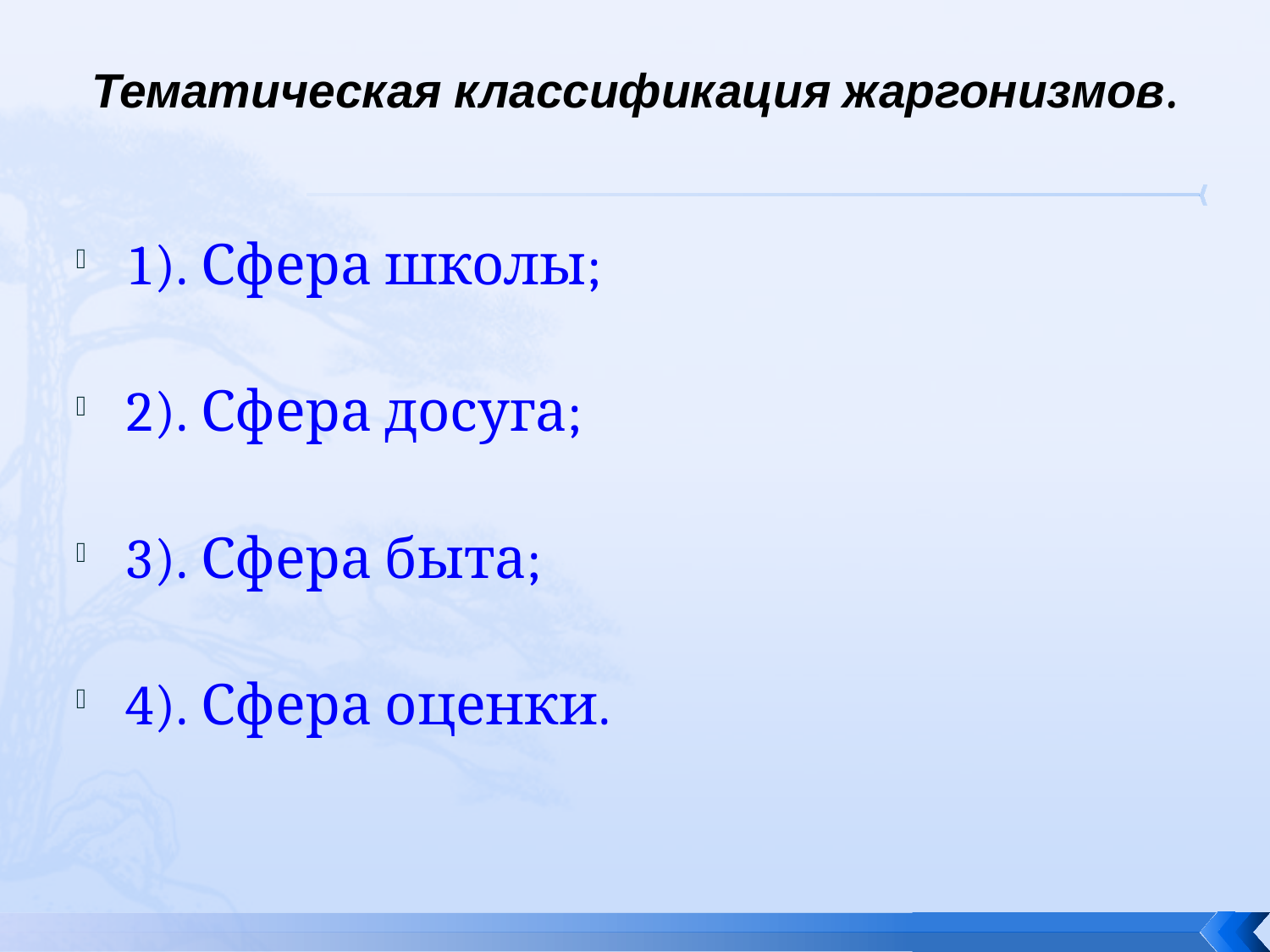

# Тематическая классификация жаргонизмов.
1). Сфера школы;
2). Сфера досуга;
3). Сфера быта;
4). Сфера оценки.